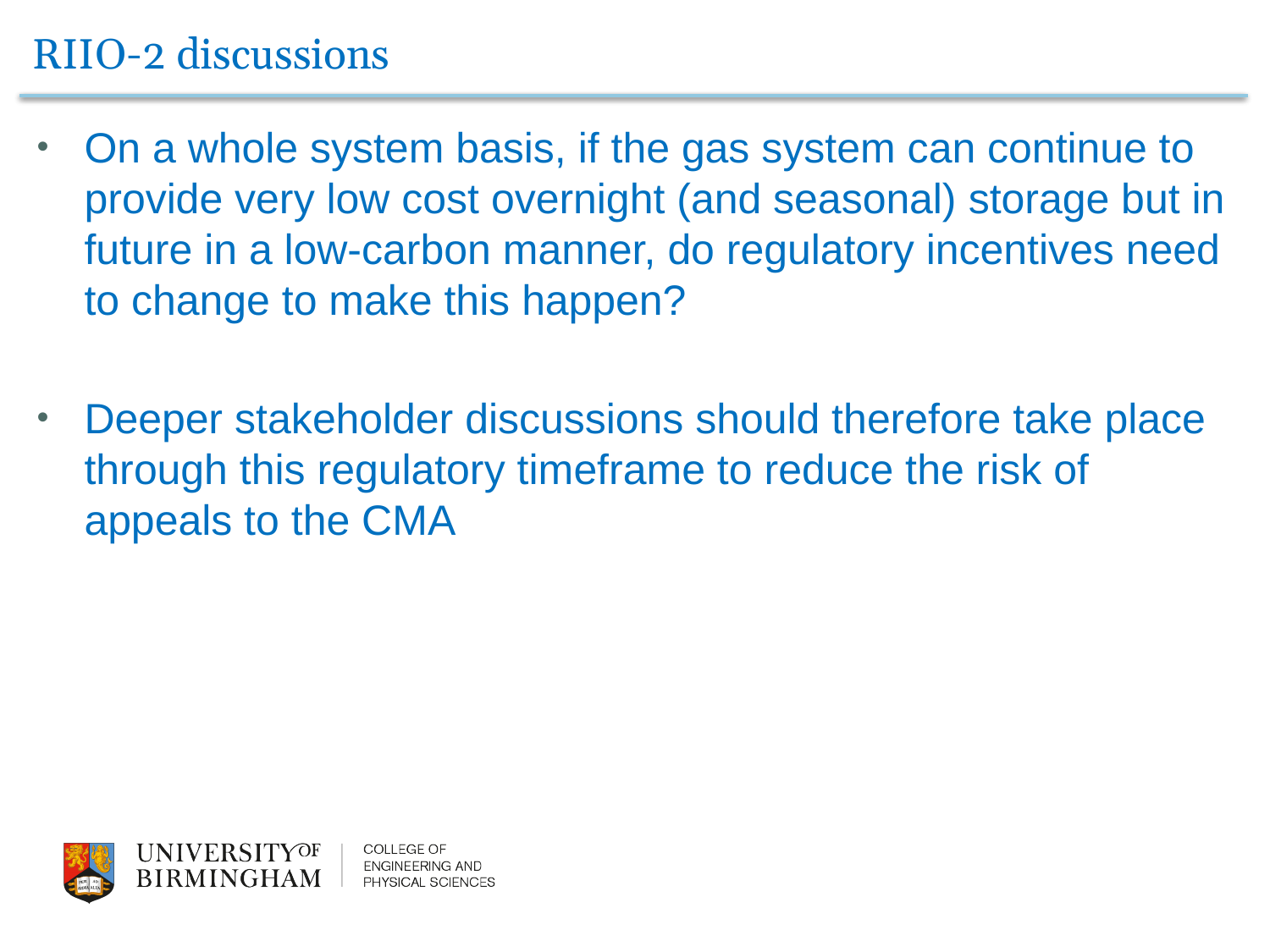

# RIIO-2 discussions
On a whole system basis, if the gas system can continue to provide very low cost overnight (and seasonal) storage but in future in a low-carbon manner, do regulatory incentives need to change to make this happen?

Deeper stakeholder discussions should therefore take place through this regulatory timeframe to reduce the risk of appeals to the CMA